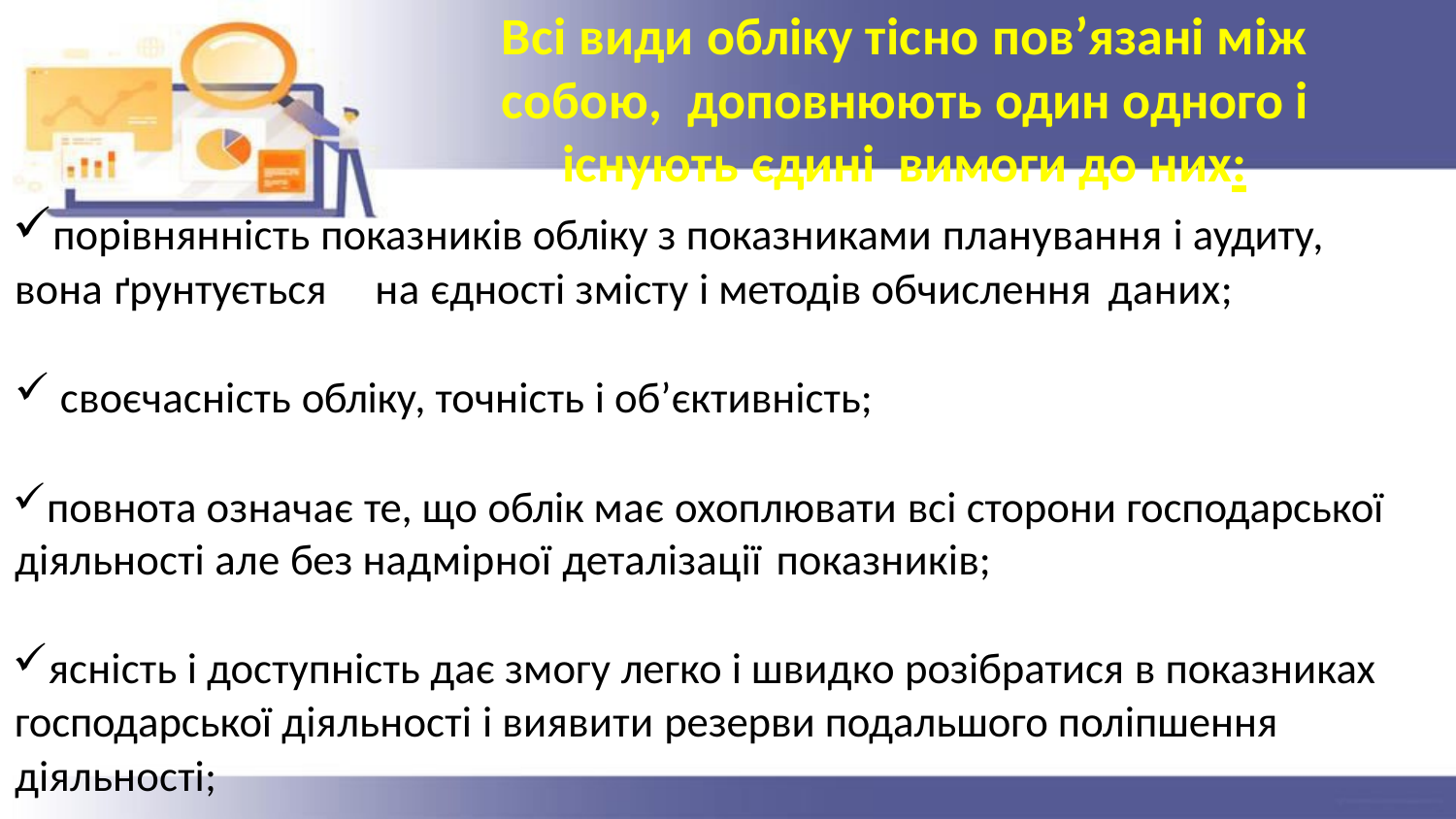

# Всі види обліку тісно пов’язані між собою,  доповнюють один одного і існують єдині  вимоги до них:
порівнянність показників обліку з показниками планування і аудиту,  вона ґрунтується	на єдності змісту і методів обчислення даних;

своєчасність обліку, точність і об’єктивність;

повнота означає те, що облік має охоплювати всі сторони господарської  діяльності але без надмірної деталізації показників;

ясність і доступність дає змогу легко і швидко розібратися в показниках  господарської діяльності і виявити резерви подальшого поліпшення  діяльності;